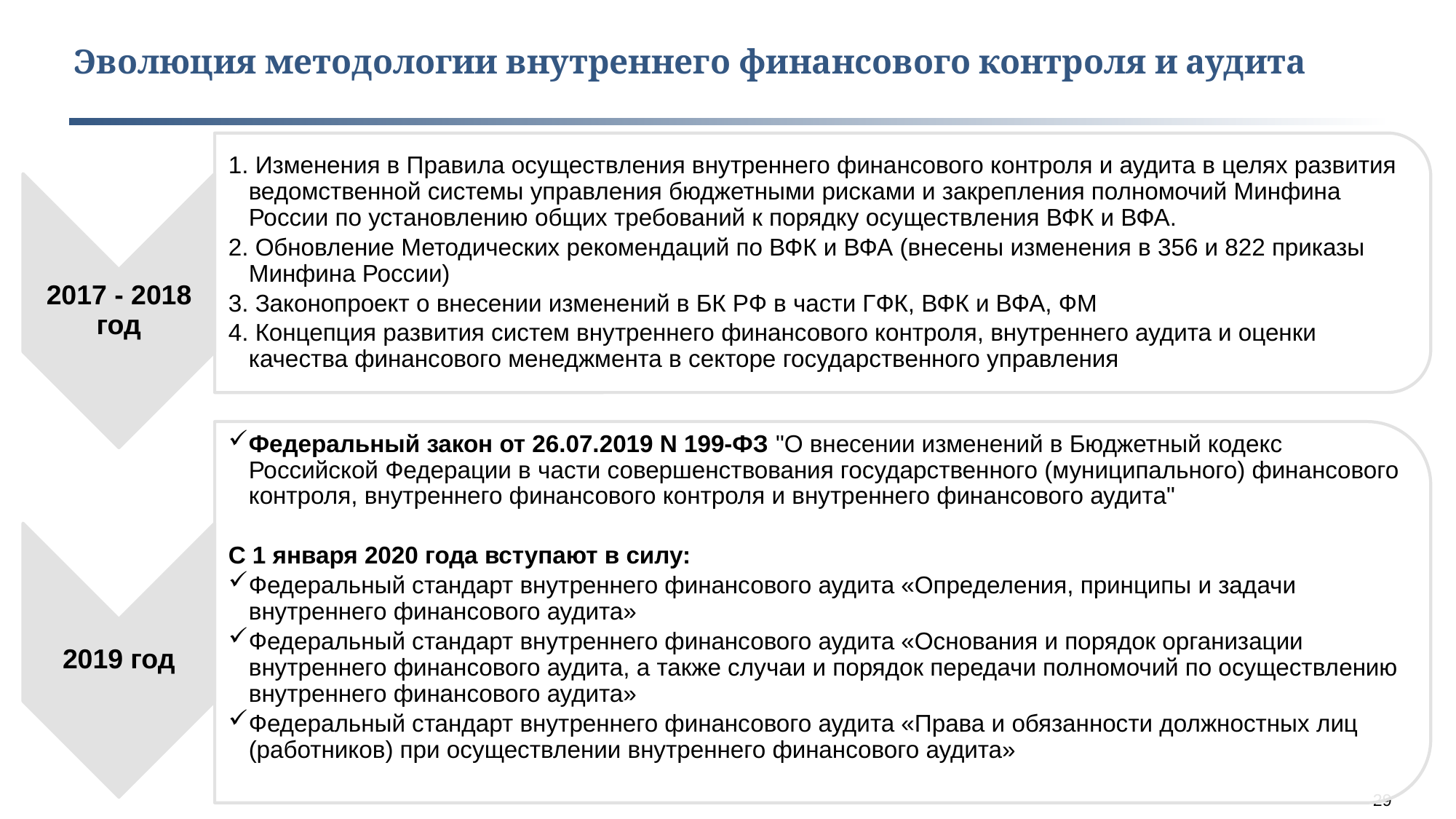

Эволюция методологии внутреннего финансового контроля и аудита
2017 - 2018 год
1. Изменения в Правила осуществления внутреннего финансового контроля и аудита в целях развития ведомственной системы управления бюджетными рисками и закрепления полномочий Минфина России по установлению общих требований к порядку осуществления ВФК и ВФА.
2. Обновление Методических рекомендаций по ВФК и ВФА (внесены изменения в 356 и 822 приказы Минфина России)
3. Законопроект о внесении изменений в БК РФ в части ГФК, ВФК и ВФА, ФМ
4. Концепция развития систем внутреннего финансового контроля, внутреннего аудита и оценки качества финансового менеджмента в секторе государственного управления
2019 год
Федеральный закон от 26.07.2019 N 199-ФЗ "О внесении изменений в Бюджетный кодекс Российской Федерации в части совершенствования государственного (муниципального) финансового контроля, внутреннего финансового контроля и внутреннего финансового аудита"

С 1 января 2020 года вступают в силу:
Федеральный стандарт внутреннего финансового аудита «Определения, принципы и задачи внутреннего финансового аудита»
Федеральный стандарт внутреннего финансового аудита «Основания и порядок организации внутреннего финансового аудита, а также случаи и порядок передачи полномочий по осуществлению внутреннего финансового аудита»
Федеральный стандарт внутреннего финансового аудита «Права и обязанности должностных лиц (работников) при осуществлении внутреннего финансового аудита»